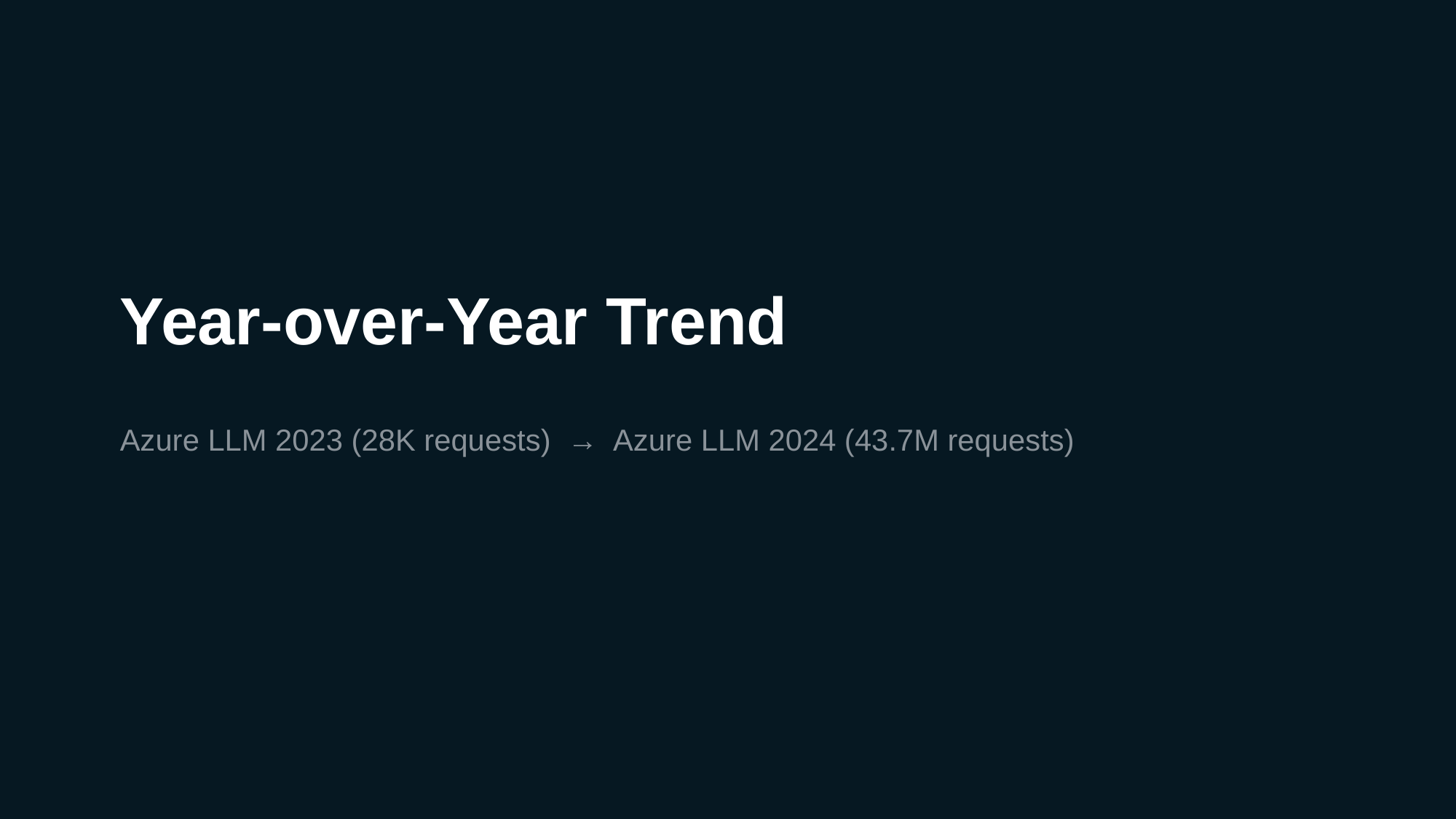

Year-over-Year Trend
Azure LLM 2023 (28K requests)  →  Azure LLM 2024 (43.7M requests)